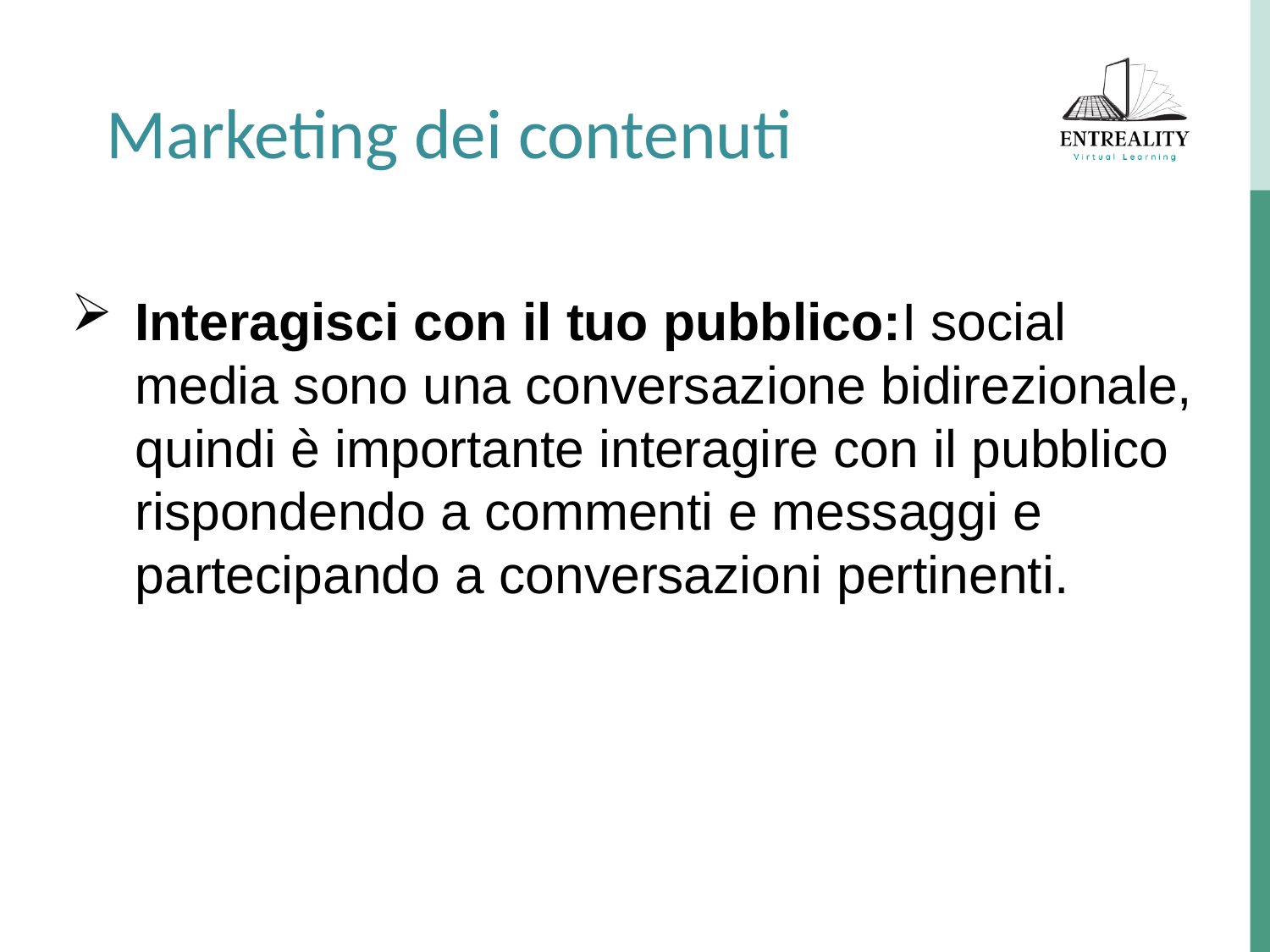

Marketing dei contenuti

Interagisci con il tuo pubblico:I social media sono una conversazione bidirezionale, quindi è importante interagire con il pubblico rispondendo a commenti e messaggi e partecipando a conversazioni pertinenti.